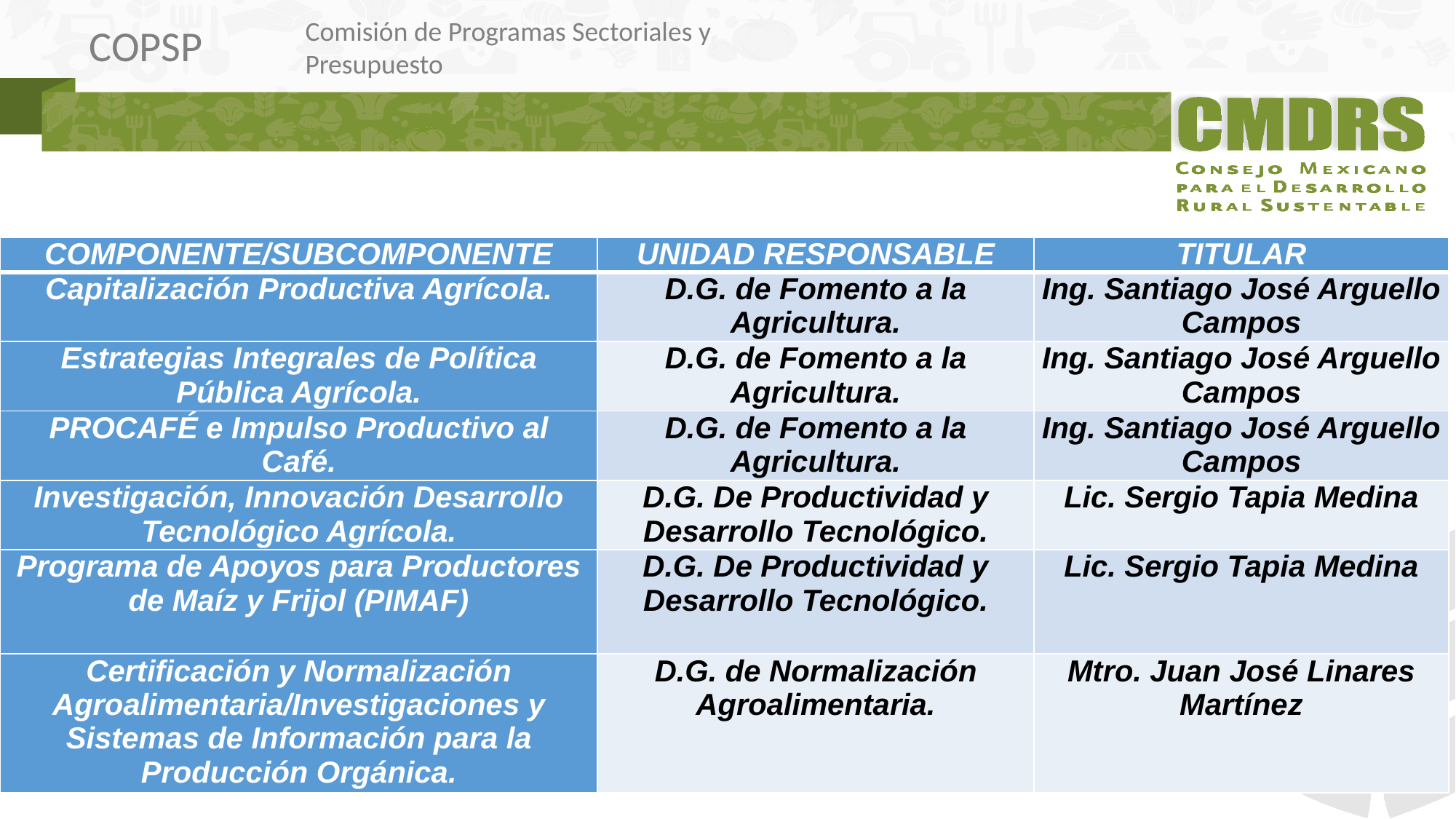

| COMPONENTE/SUBCOMPONENTE | UNIDAD RESPONSABLE | TITULAR |
| --- | --- | --- |
| Capitalización Productiva Agrícola. | D.G. de Fomento a la Agricultura. | Ing. Santiago José Arguello Campos |
| Estrategias Integrales de Política Pública Agrícola. | D.G. de Fomento a la Agricultura. | Ing. Santiago José Arguello Campos |
| PROCAFÉ e Impulso Productivo al Café. | D.G. de Fomento a la Agricultura. | Ing. Santiago José Arguello Campos |
| Investigación, Innovación Desarrollo Tecnológico Agrícola. | D.G. De Productividad y Desarrollo Tecnológico. | Lic. Sergio Tapia Medina |
| Programa de Apoyos para Productores de Maíz y Frijol (PIMAF) | D.G. De Productividad y Desarrollo Tecnológico. | Lic. Sergio Tapia Medina |
| Certificación y Normalización Agroalimentaria/Investigaciones y Sistemas de Información para la Producción Orgánica. | D.G. de Normalización Agroalimentaria. | Mtro. Juan José Linares Martínez |